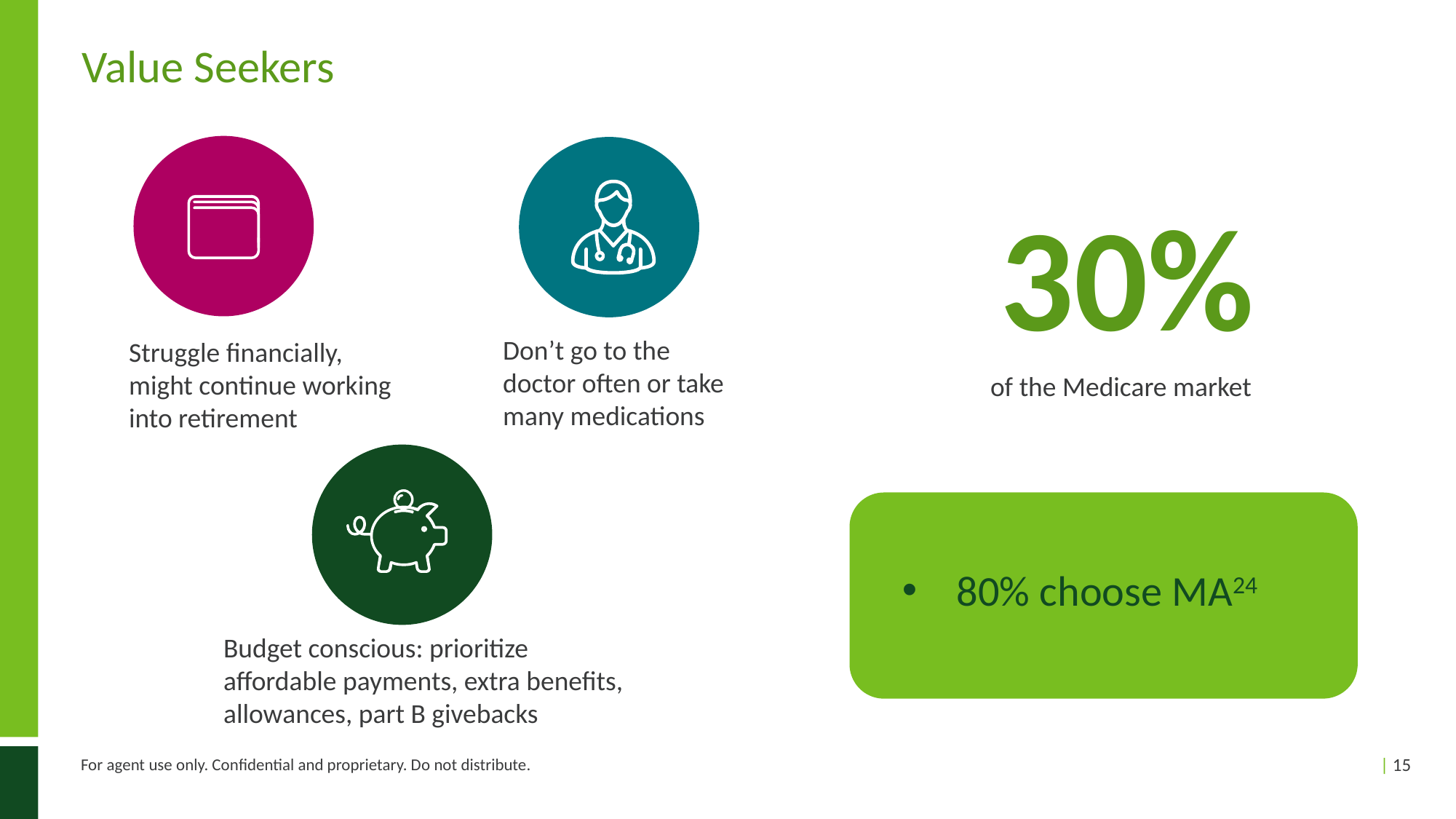

# Value Seekers

30%

Don’t go to the doctor often or take many medications
Struggle financially,
might continue working into retirement
of the Medicare market

80% choose MA24
Budget conscious: prioritize affordable payments, extra benefits, allowances, part B givebacks